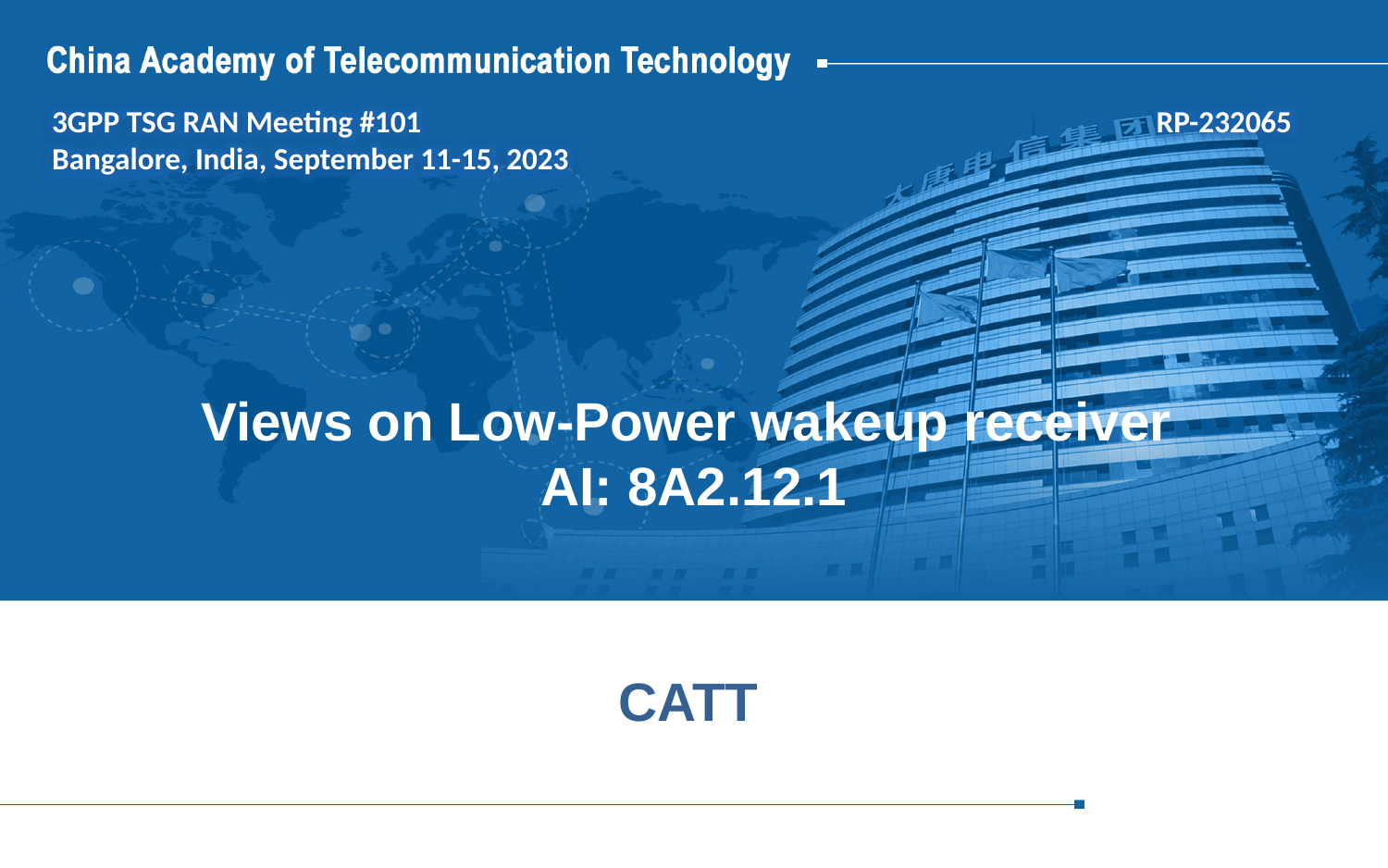

3GPP TSG RAN Meeting #101                                                                                                          RP-232065
Bangalore, India, September 11-15, 2023
# Views on Low-Power wakeup receiver AI: 8A2.12.1
CATT